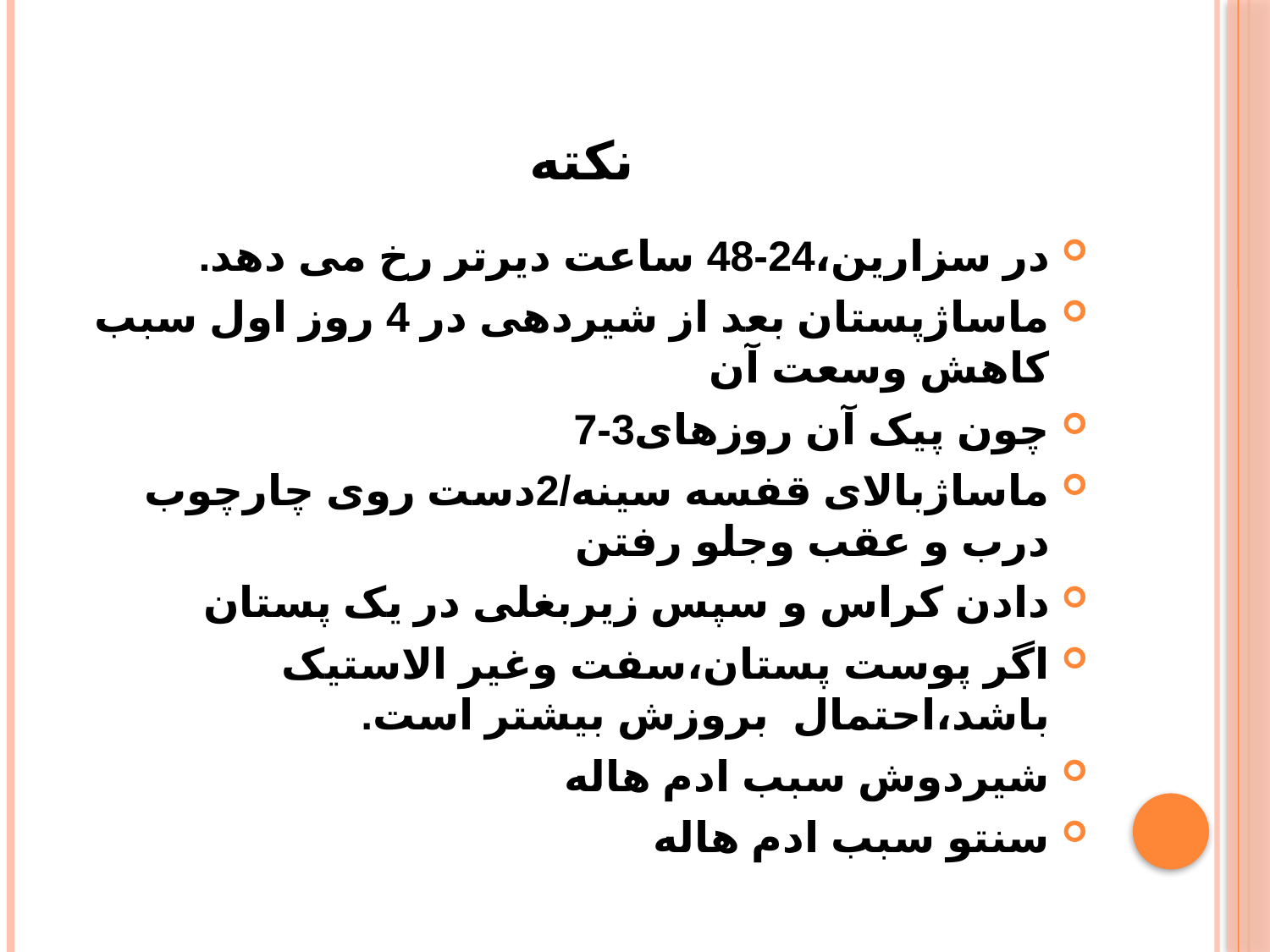

# نکته
در سزارین،24-48 ساعت دیرتر رخ می دهد.
ماساژپستان بعد از شیردهی در 4 روز اول سبب کاهش وسعت آن
چون پیک آن روزهای3-7
ماساژبالای قفسه سینه/2دست روی چارچوب درب و عقب وجلو رفتن
دادن کراس و سپس زیربغلی در یک پستان
اگر پوست پستان،سفت وغیر الاستیک باشد،احتمال  بروزش بیشتر است.
شیردوش سبب ادم هاله
سنتو سبب ادم هاله